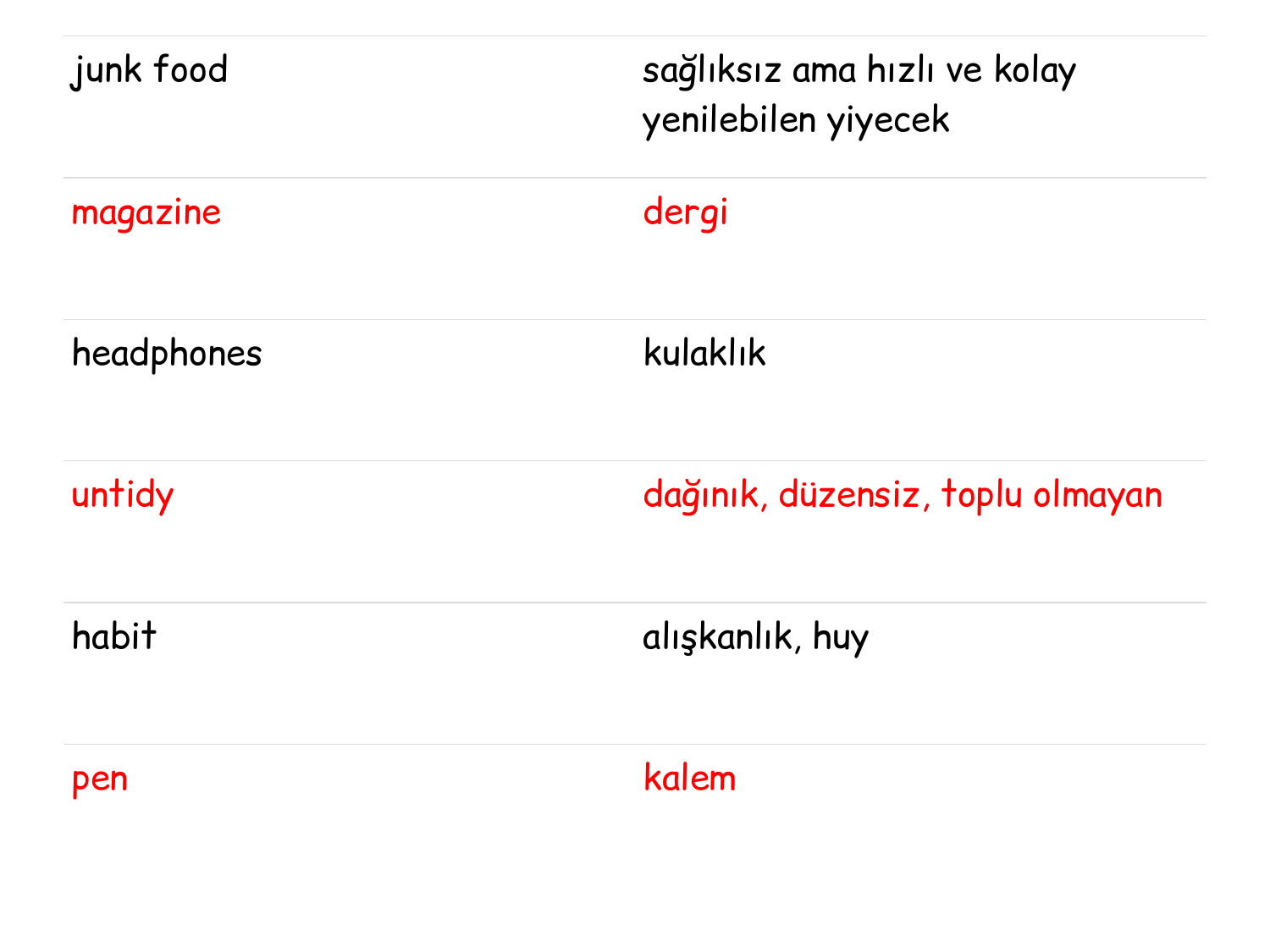

| junk food | sağlıksız ama hızlı ve kolay yenilebilen yiyecek |
| --- | --- |
| magazine | dergi |
| headphones | kulaklık |
| untidy | dağınık, düzensiz, toplu olmayan |
| habit | alışkanlık, huy |
| pen | kalem |
#